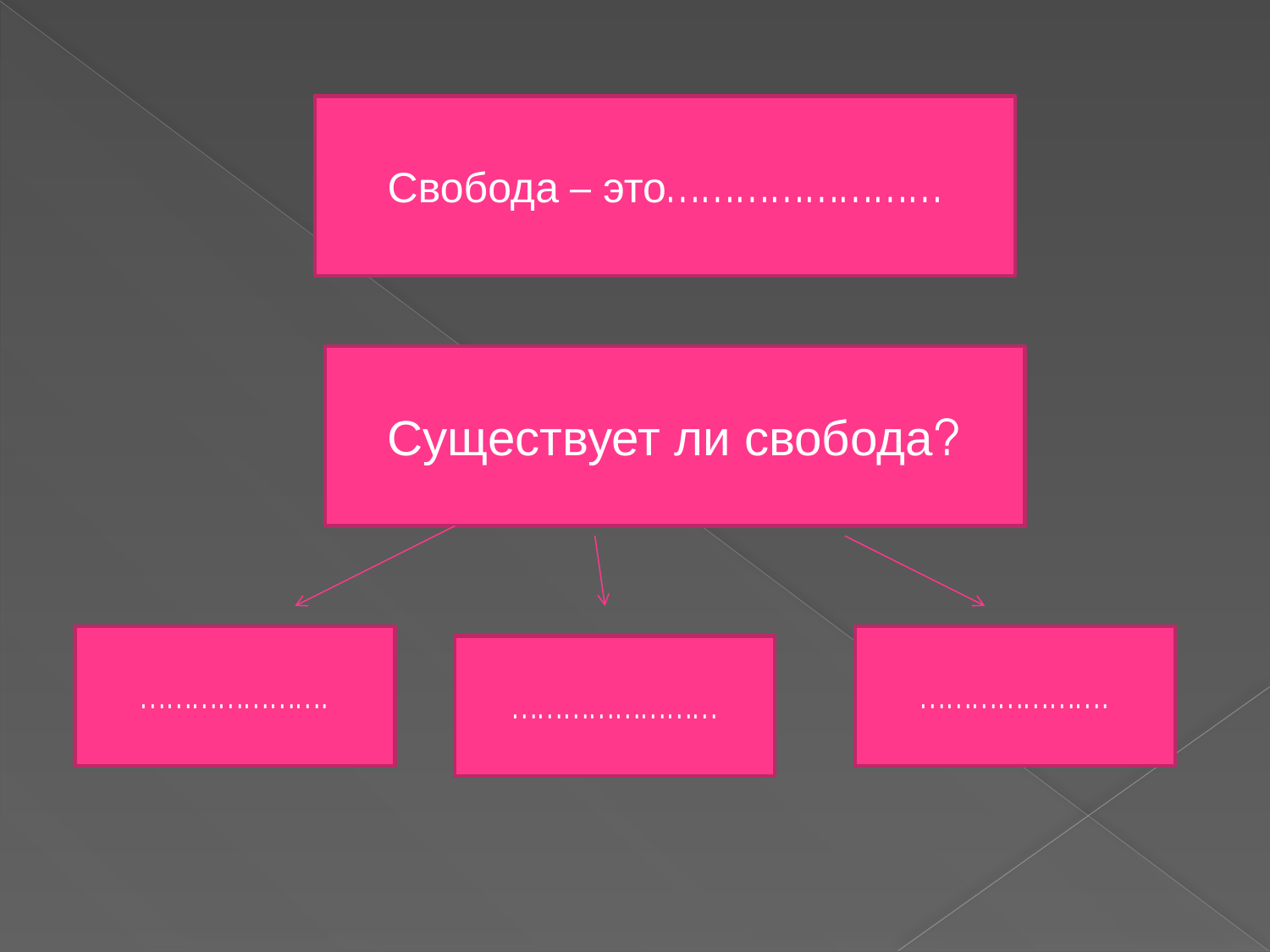

Свобода – это……………………
Существует ли свобода?
………………….
………………….
……………………